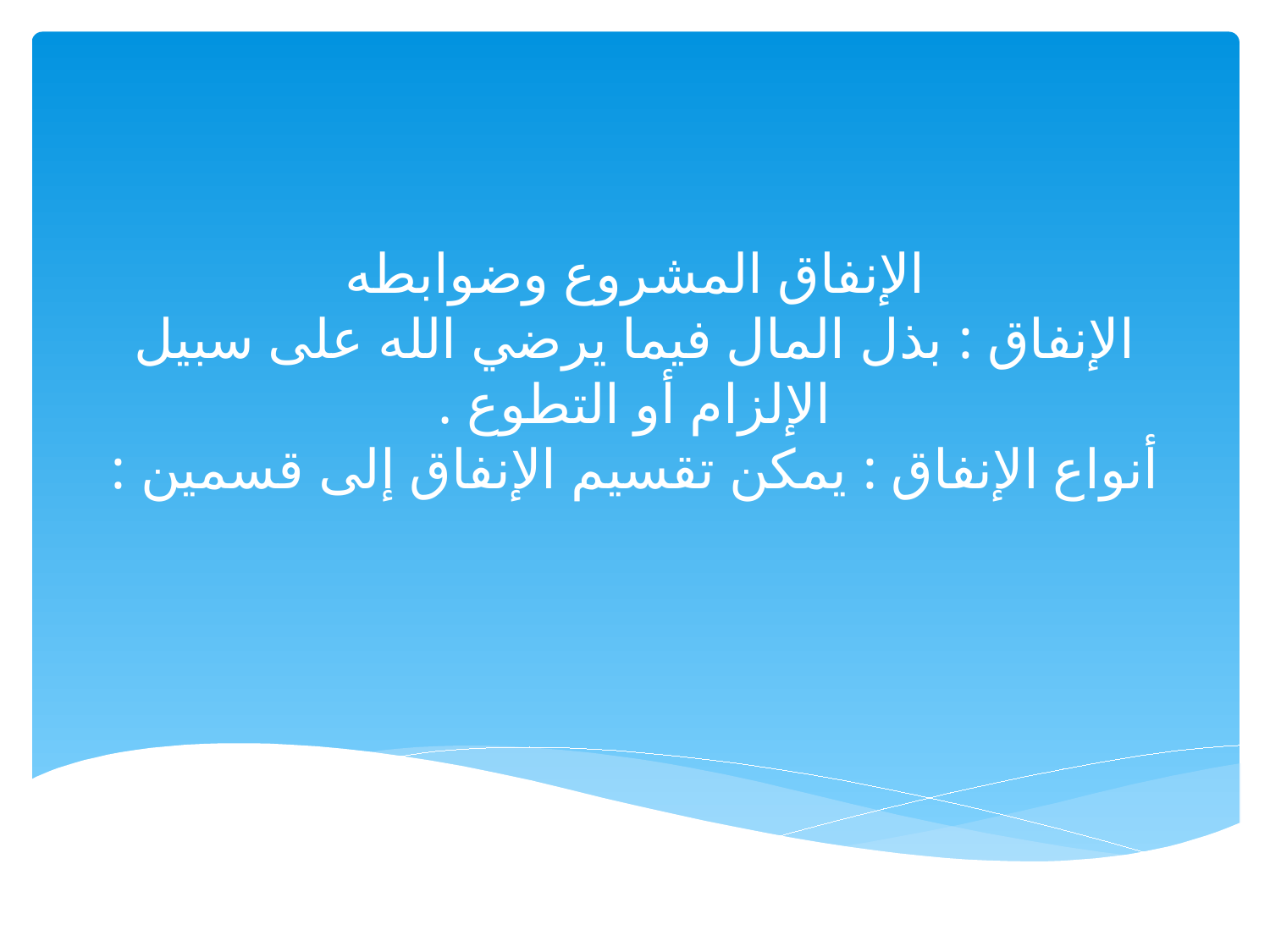

# الإنفاق المشروع وضوابطه الإنفاق : بذل المال فيما يرضي الله على سبيل الإلزام أو التطوع . أنواع الإنفاق : يمكن تقسيم الإنفاق إلى قسمين :